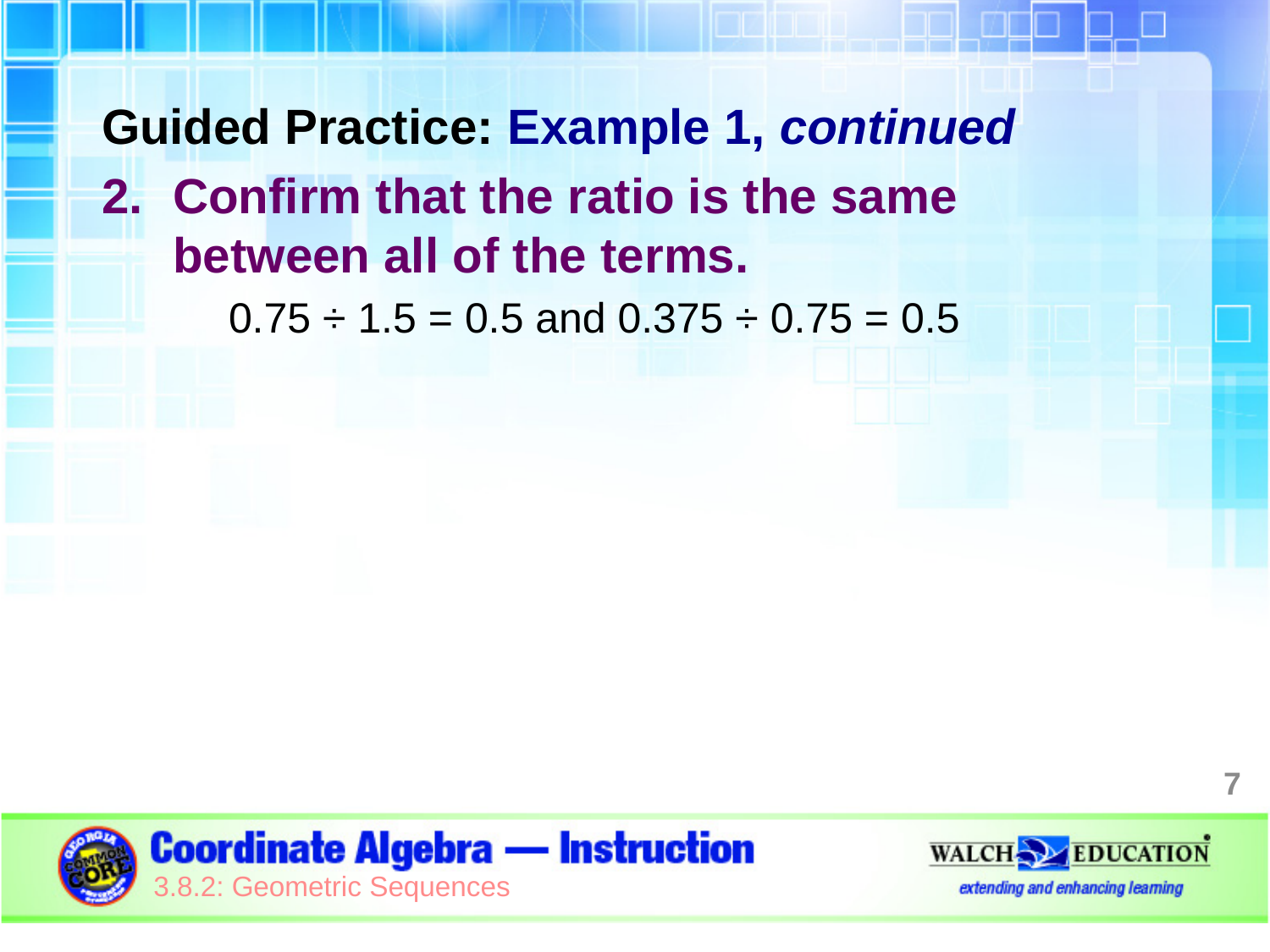

Guided Practice: Example 1, continued
Confirm that the ratio is the same between all of the terms.
0.75 ÷ 1.5 = 0.5 and 0.375 ÷ 0.75 = 0.5
7
3.8.2: Geometric Sequences